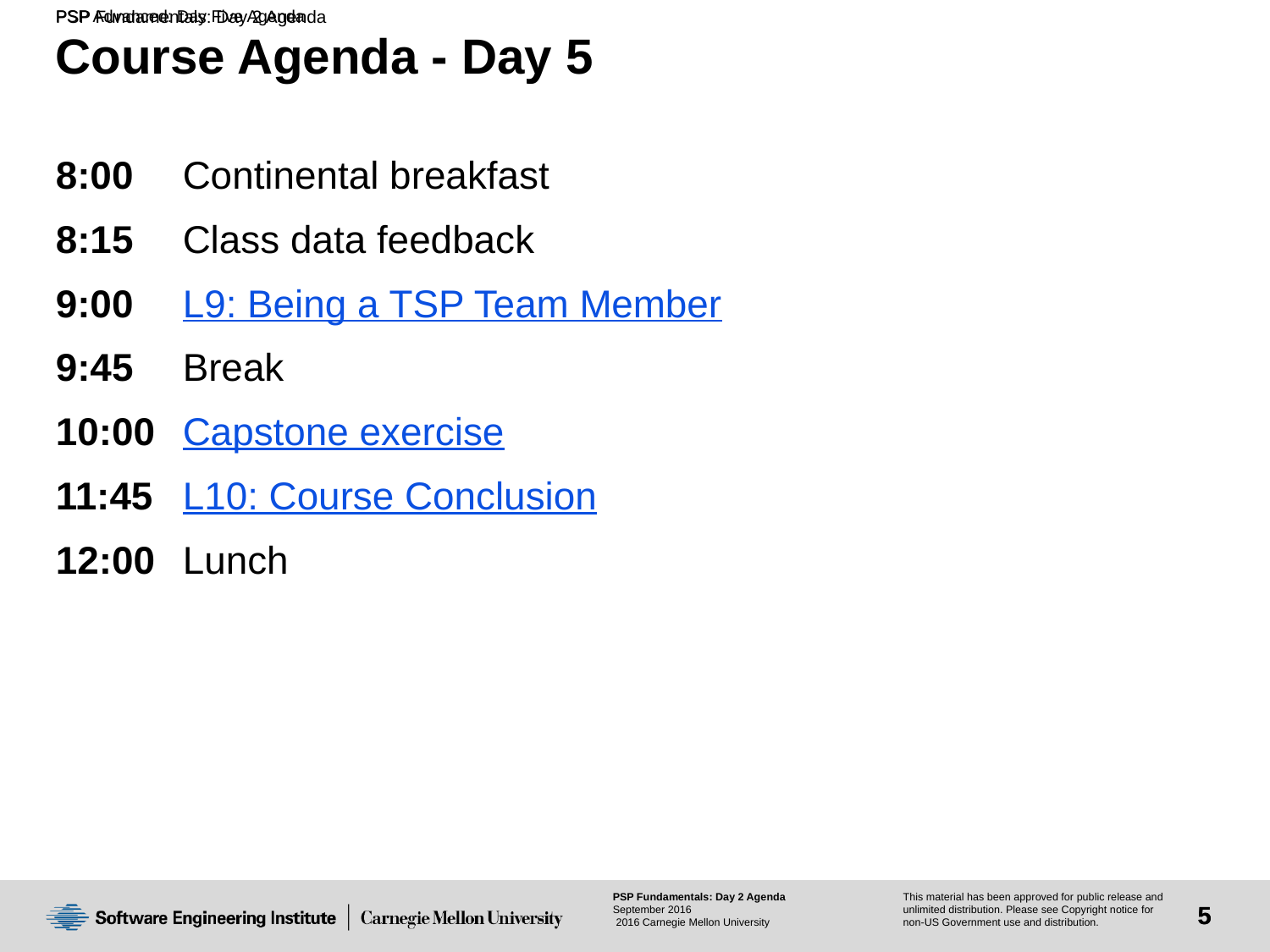

# Course Agenda - Day 5
8:00	Continental breakfast
8:15	Class data feedback
9:00	L9: Being a TSP Team Member
9:45	Break
10:00	Capstone exercise
11:45	L10: Course Conclusion
12:00	Lunch